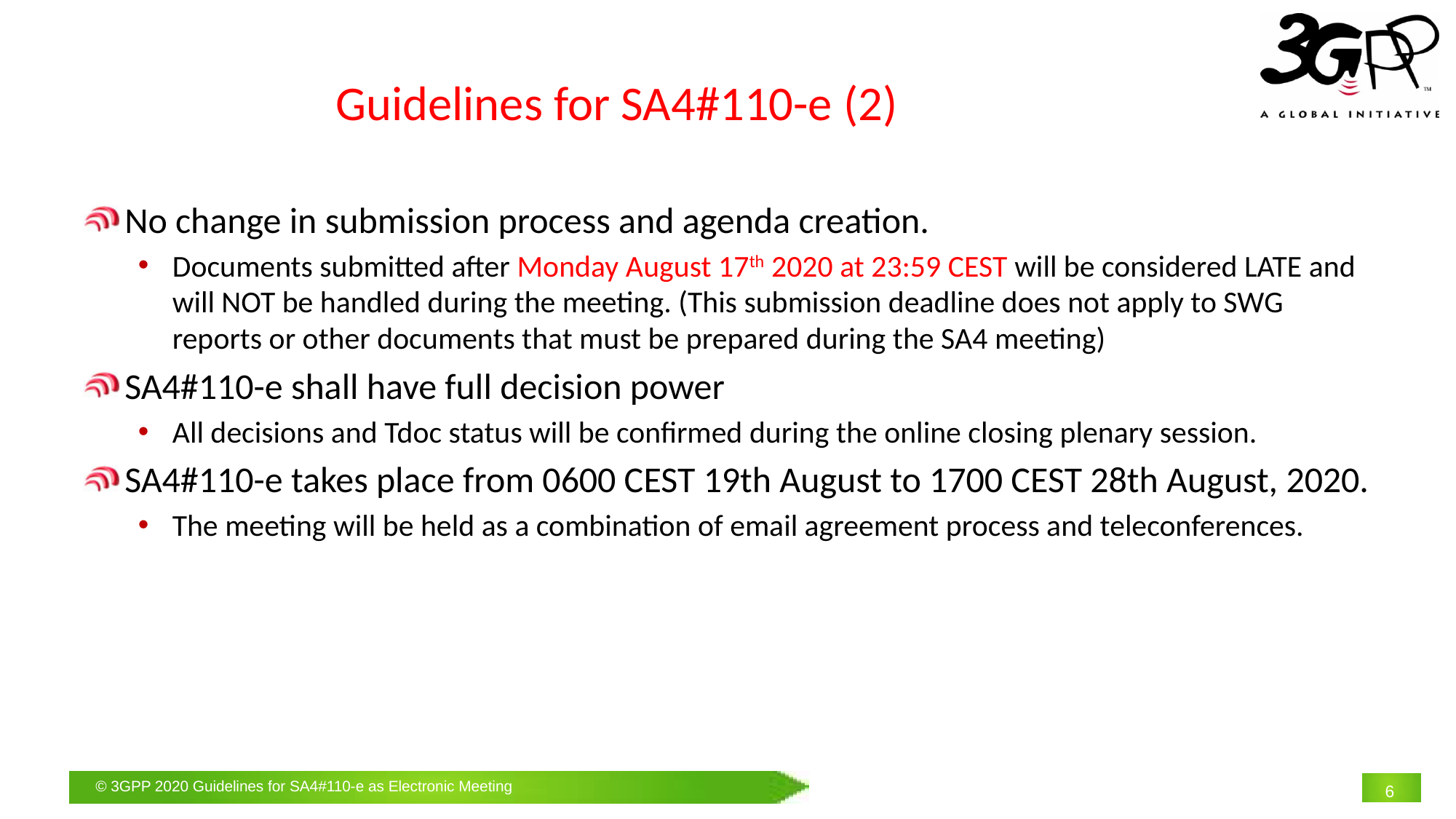

# Guidelines for SA4#110-e (2)
No change in submission process and agenda creation.
Documents submitted after Monday August 17th 2020 at 23:59 CEST will be considered LATE and will NOT be handled during the meeting. (This submission deadline does not apply to SWG reports or other documents that must be prepared during the SA4 meeting)
SA4#110-e shall have full decision power
All decisions and Tdoc status will be confirmed during the online closing plenary session.
SA4#110-e takes place from 0600 CEST 19th August to 1700 CEST 28th August, 2020.
The meeting will be held as a combination of email agreement process and teleconferences.
6